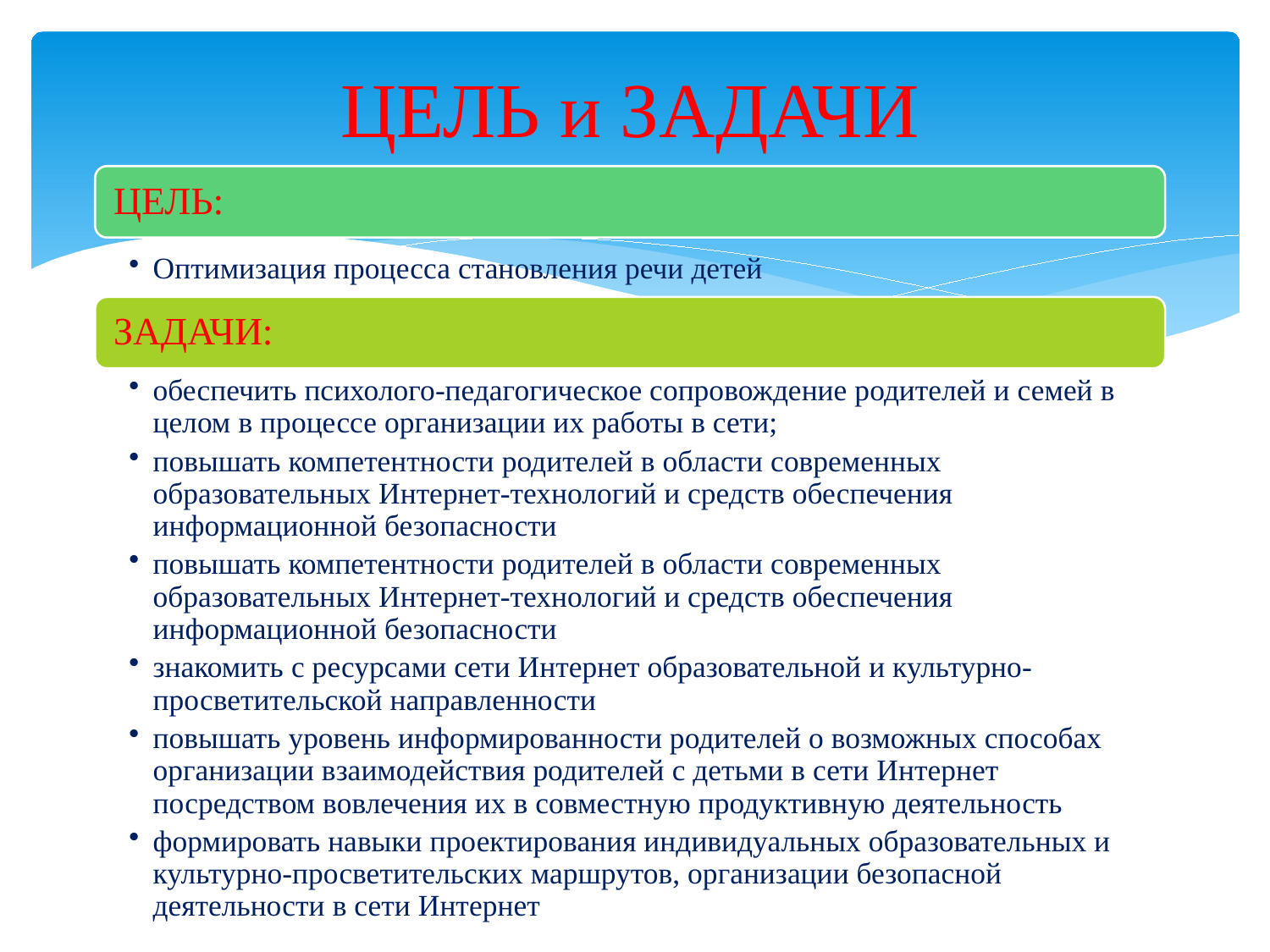

# ЦЕЛЬ и ЗАДАЧИ
ЦЕЛЬ:
Оптимизация процесса становления речи детей
ЗАДАЧИ:
обеспечить психолого-педагогическое сопровождение родителей и семей в целом в процессе организации их работы в сети;
повышать компетентности родителей в области современных образовательных Интернет-технологий и средств обеспечения информационной безопасности
повышать компетентности родителей в области современных образовательных Интернет-технологий и средств обеспечения информационной безопасности
знакомить с ресурсами сети Интернет образовательной и культурно-просветительской направленности
повышать уровень информированности родителей о возможных способах организации взаимодействия родителей с детьми в сети Интернет посредством вовлечения их в совместную продуктивную деятельность
формировать навыки проектирования индивидуальных образовательных и культурно-просветительских маршрутов, организации безопасной деятельности в сети Интернет